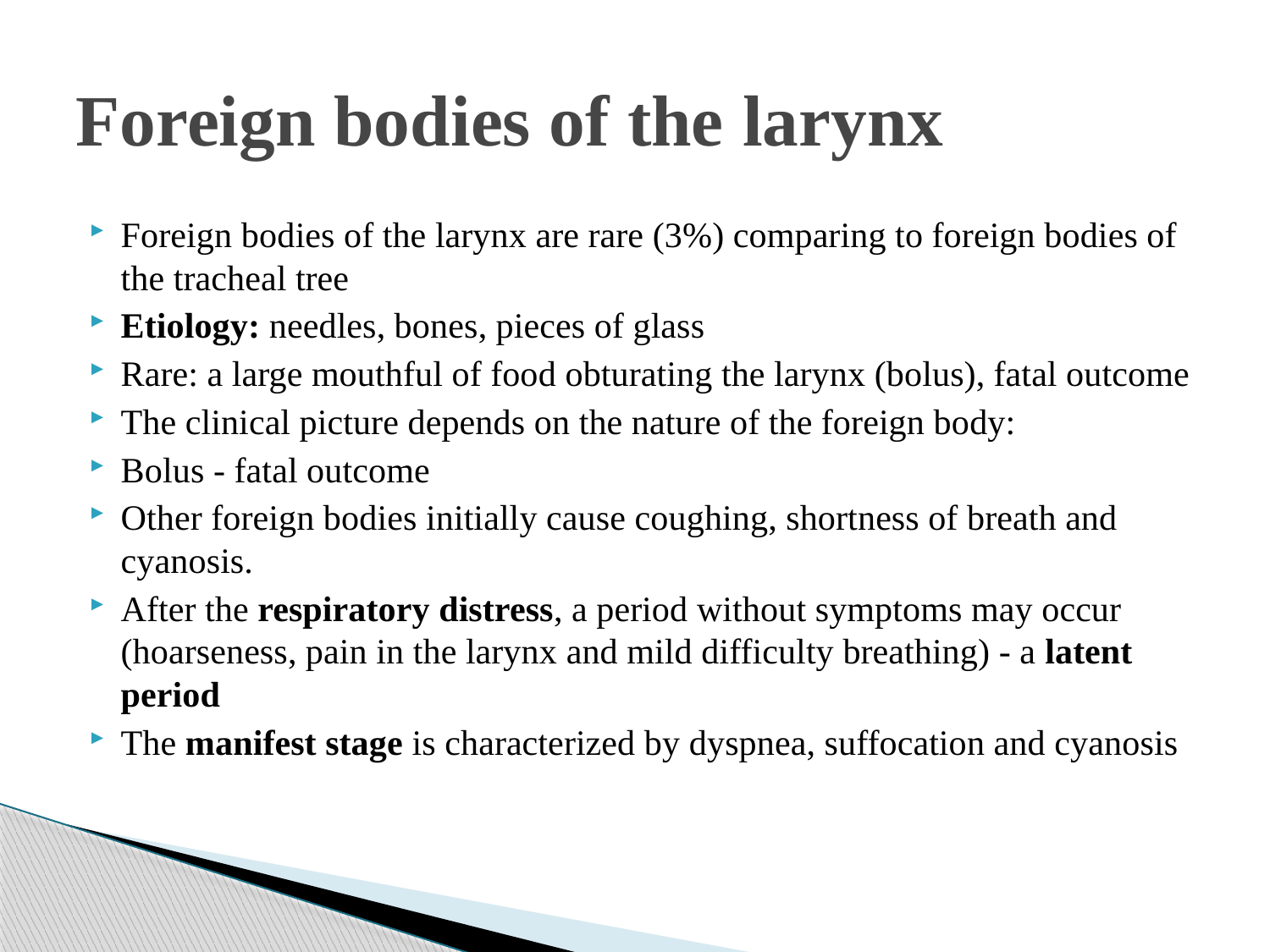

# Foreign bodies of the larynx
Foreign bodies of the larynx are rare (3%) comparing to foreign bodies of the tracheal tree
Etiology: needles, bones, pieces of glass
Rare: a large mouthful of food obturating the larynx (bolus), fatal outcome
The clinical picture depends on the nature of the foreign body:
Bolus - fatal outcome
Other foreign bodies initially cause coughing, shortness of breath and cyanosis.
After the respiratory distress, a period without symptoms may occur (hoarseness, pain in the larynx and mild difficulty breathing) - a latent period
The manifest stage is characterized by dyspnea, suffocation and cyanosis